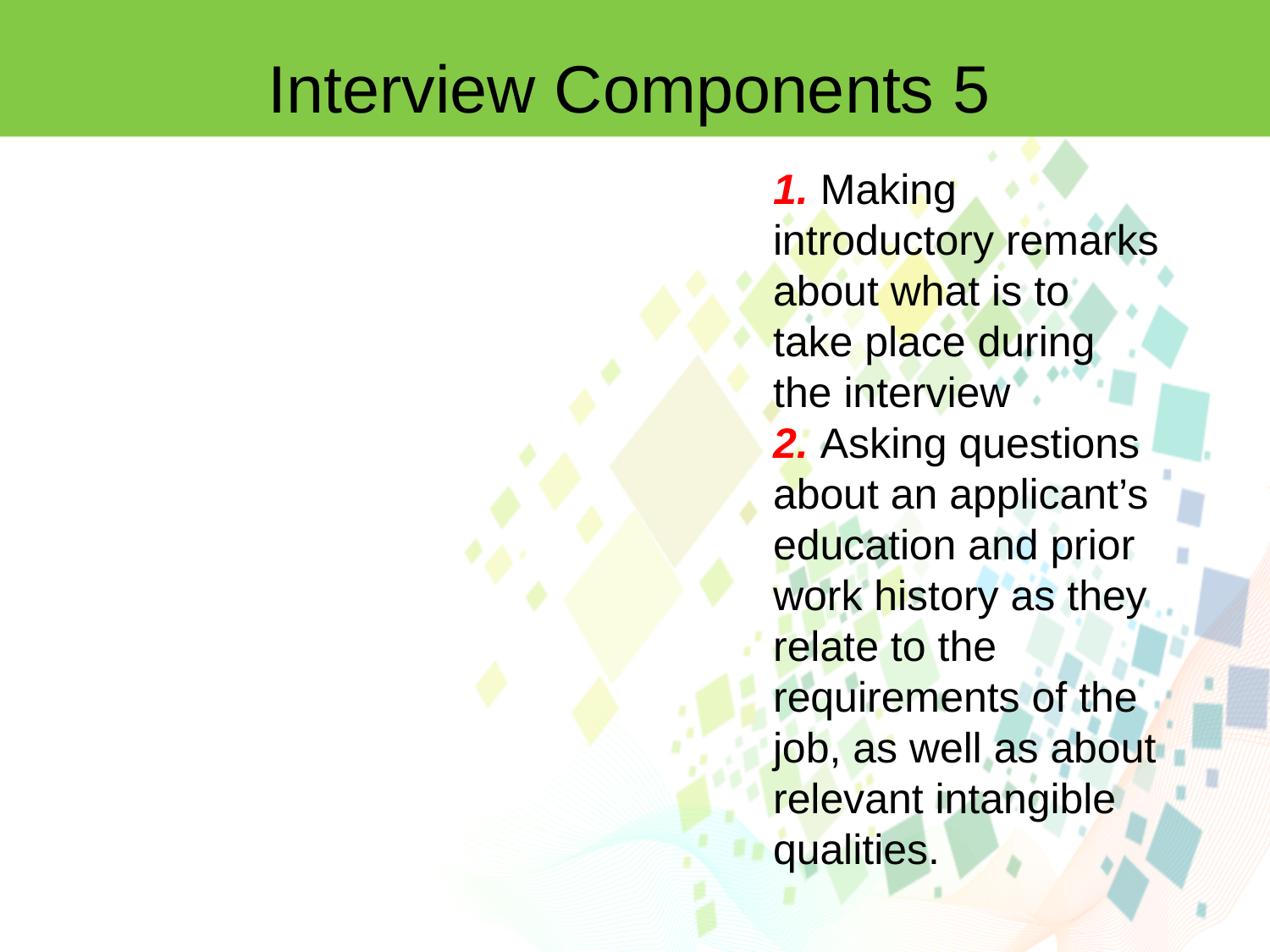

Interview Components 5
1. Making introductory remarks about what is to take place during the interview
2. Asking questions about an applicant’s education and prior work history as they
relate to the requirements of the job, as well as about relevant intangible qualities.